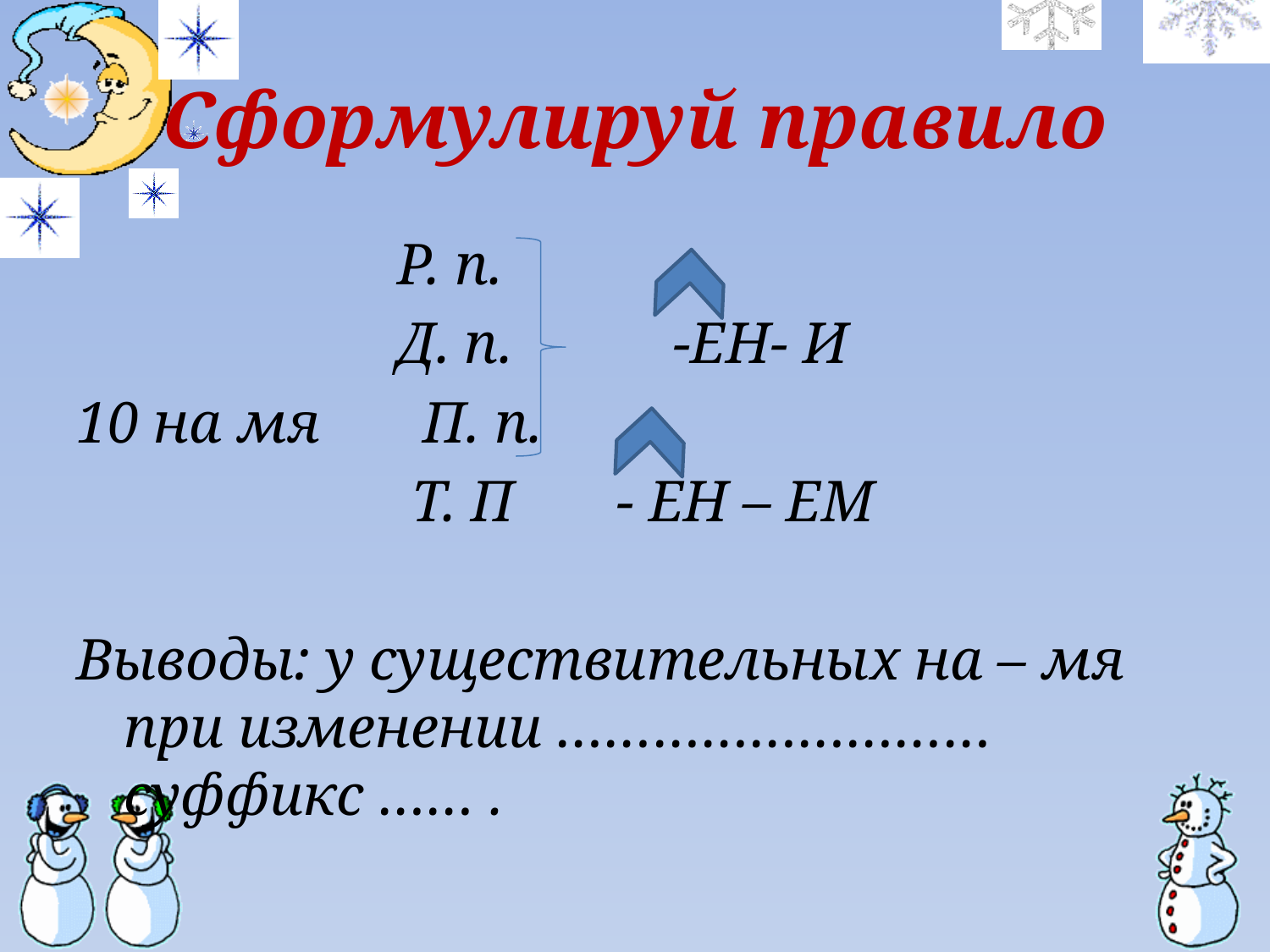

# Сформулируй правило
                      Р. п.
                      Д. п.           -ЕН- И
10 на мя       П. п.
                       Т. П       - ЕН – ЕМ

Выводы: у существительных на – мя при изменении ……………………… суффикс …… .